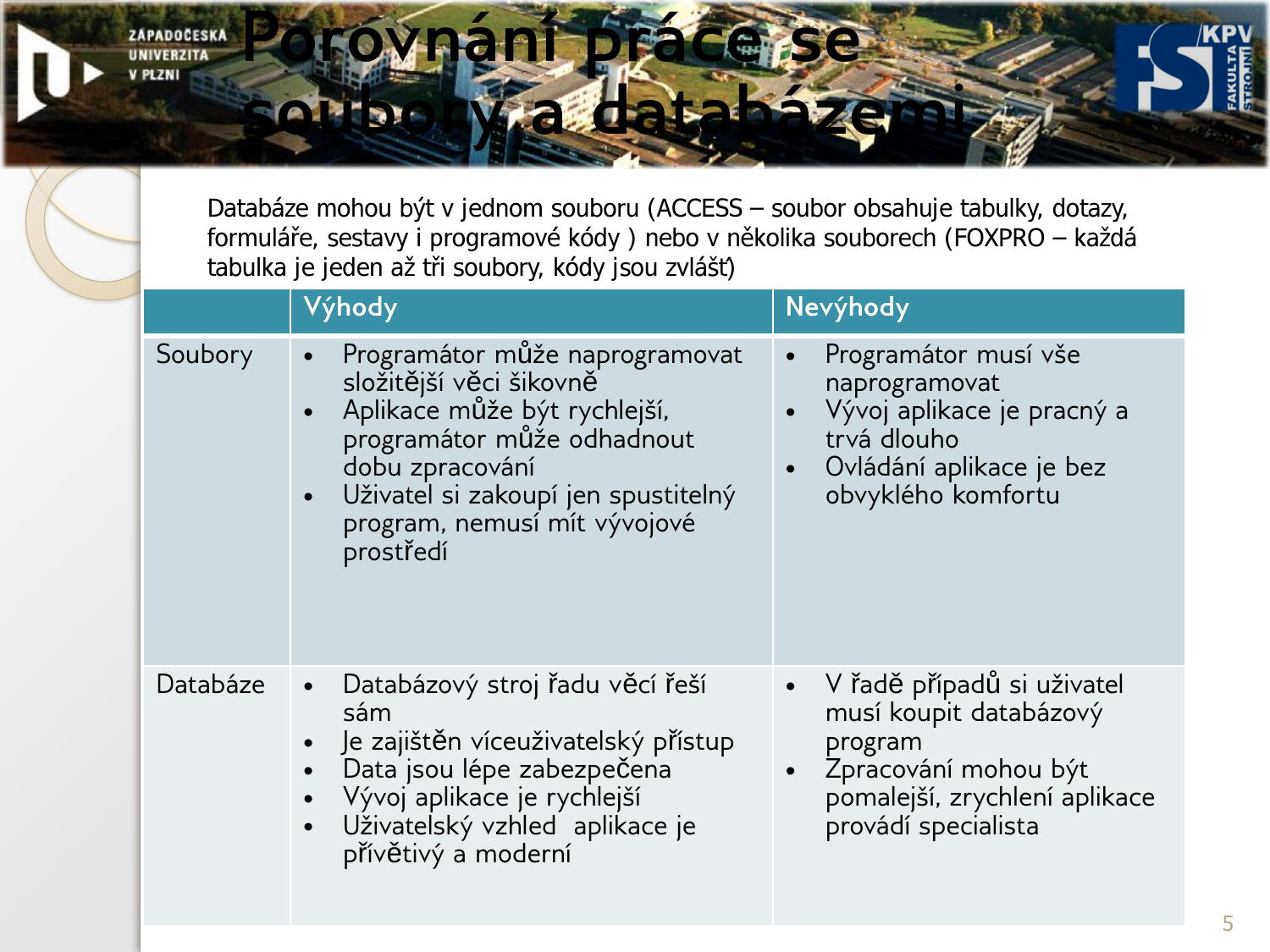

# Porovnání práce se soubory a databázemi
Databáze mohou být v jednom souboru (ACCESS – soubor obsahuje tabulky, dotazy, formuláře, sestavy i programové kódy ) nebo v několika souborech (FOXPRO – každá tabulka je jeden až tři soubory, kódy jsou zvlášť)
|  | Výhody | Nevýhody |
| --- | --- | --- |
| Soubory | Programátor může naprogramovat složitější věci šikovně Aplikace může být rychlejší, programátor může odhadnout dobu zpracování Uživatel si zakoupí jen spustitelný program, nemusí mít vývojové prostředí | Programátor musí vše naprogramovat Vývoj aplikace je pracný a trvá dlouho Ovládání aplikace je bez obvyklého komfortu |
| Databáze | Databázový stroj řadu věcí řeší sám Je zajištěn víceuživatelský přístup Data jsou lépe zabezpečena Vývoj aplikace je rychlejší Uživatelský vzhled aplikace je přívětivý a moderní | V řadě případů si uživatel musí koupit databázový program Zpracování mohou být pomalejší, zrychlení aplikace provádí specialista |
5